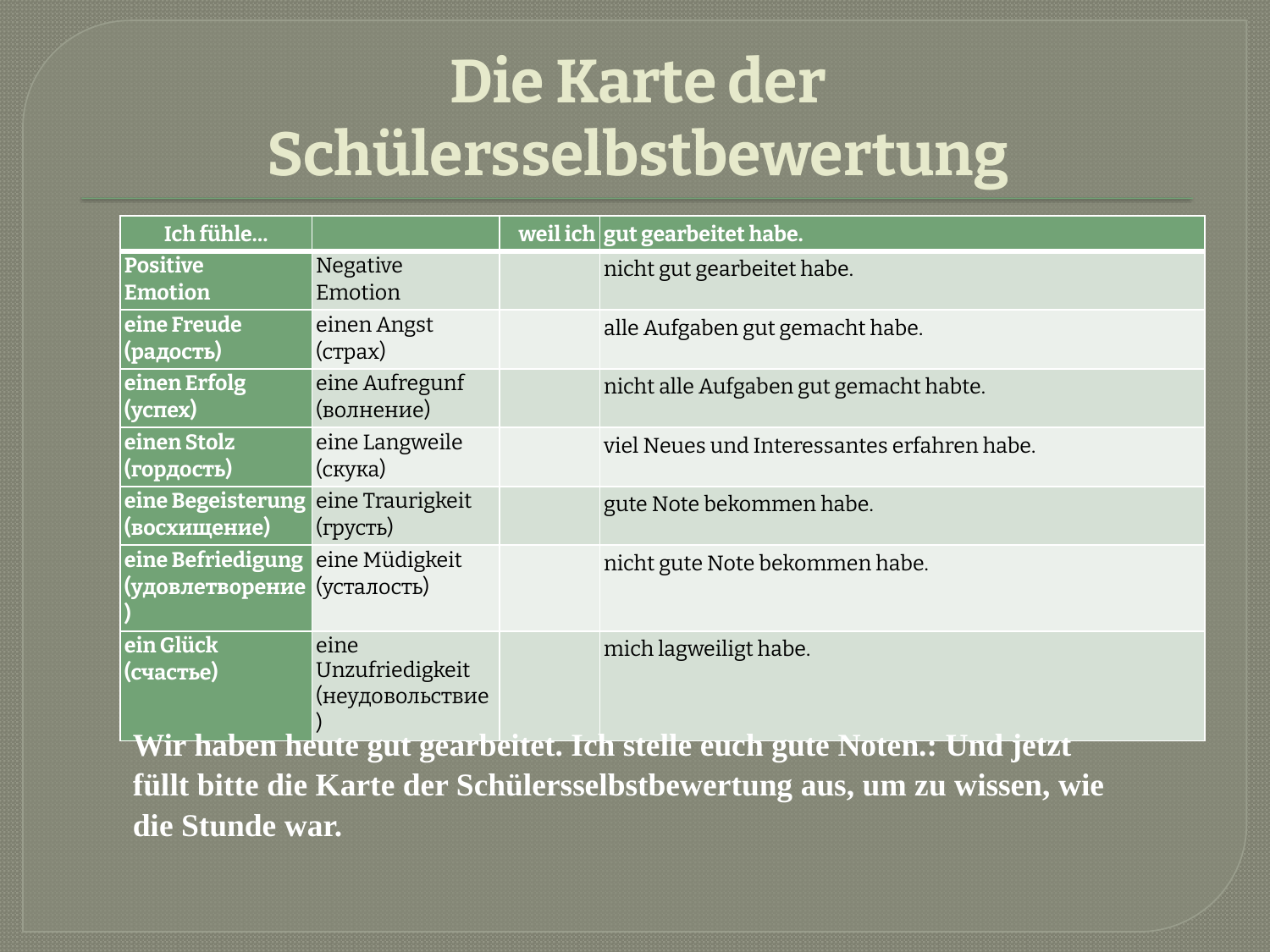

# Die Karte der Schülersselbstbewertung
| Ich fühle… |  | weil ich | gut gearbeitet habe. |
| --- | --- | --- | --- |
| Positive Emotion | Negative Emotion |  | nicht gut gearbeitet habe. |
| eine Freude (радость) | einen Angst (страх) |  | alle Aufgaben gut gemacht habe. |
| einen Erfolg (успех) | eine Aufregunf (волнение) |  | nicht alle Aufgaben gut gemacht habte. |
| einen Stolz (гордость) | eine Langweile (скука) |  | viel Neues und Interessantes erfahren habe. |
| eine Begeisterung (восхищение) | eine Traurigkeit (грусть) |  | gute Note bekommen habe. |
| eine Befriedigung (удовлетворение) | eine Müdigkeit (усталость) |  | nicht gute Note bekommen habe. |
| ein Glück (счастье) | eine Unzufriedigkeit (неудовольствие) |  | mich lagweiligt habe. |

Wir haben heute gut gearbeitet. Ich stelle euch gute Noten.: Und jetzt füllt bitte die Karte der Schülersselbstbewertung aus, um zu wissen, wie die Stunde war.